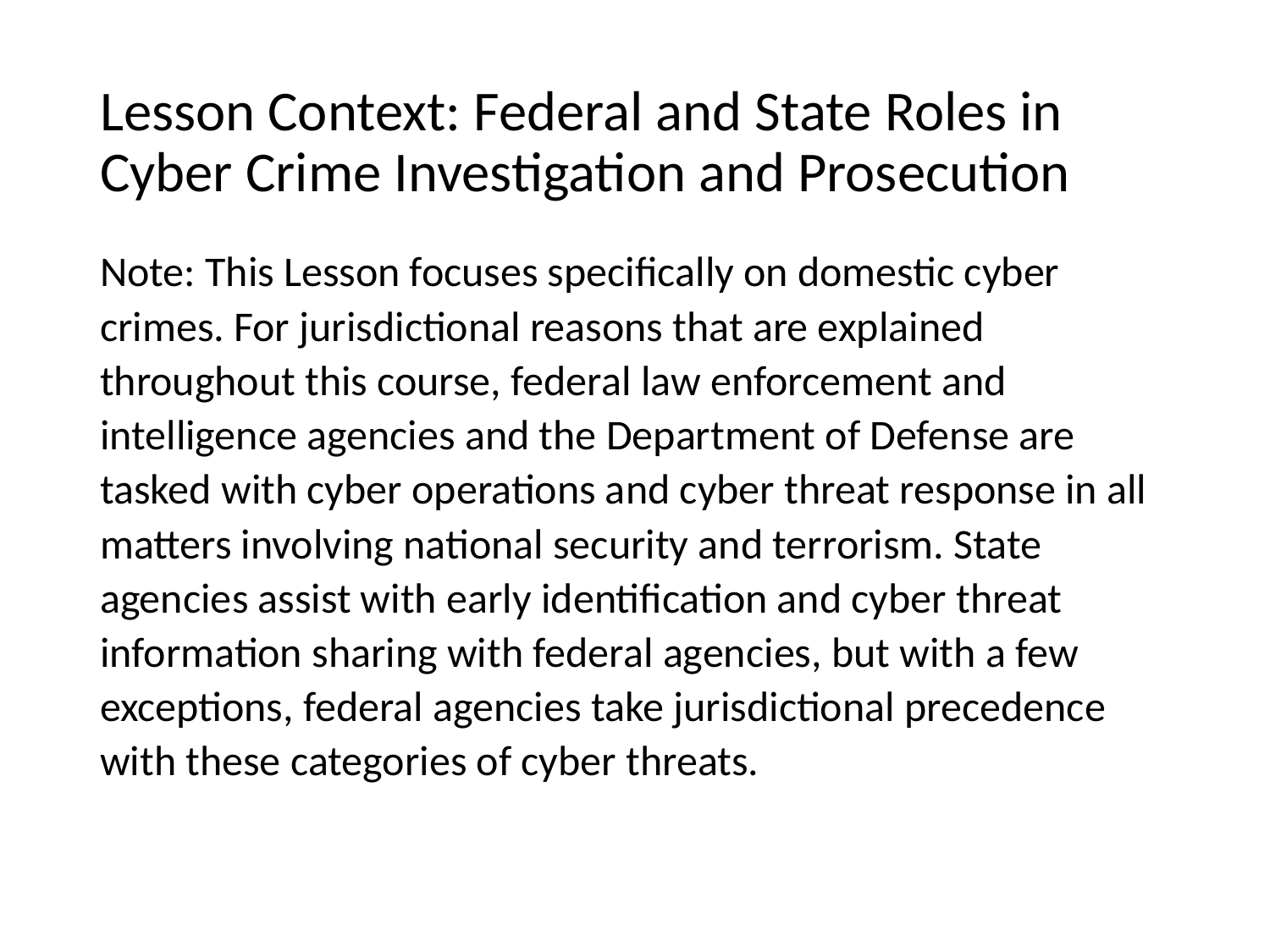

# Lesson Context: Federal and State Roles in Cyber Crime Investigation and Prosecution
Note: This Lesson focuses specifically on domestic cyber crimes. For jurisdictional reasons that are explained throughout this course, federal law enforcement and intelligence agencies and the Department of Defense are tasked with cyber operations and cyber threat response in all matters involving national security and terrorism. State agencies assist with early identification and cyber threat information sharing with federal agencies, but with a few exceptions, federal agencies take jurisdictional precedence with these categories of cyber threats.